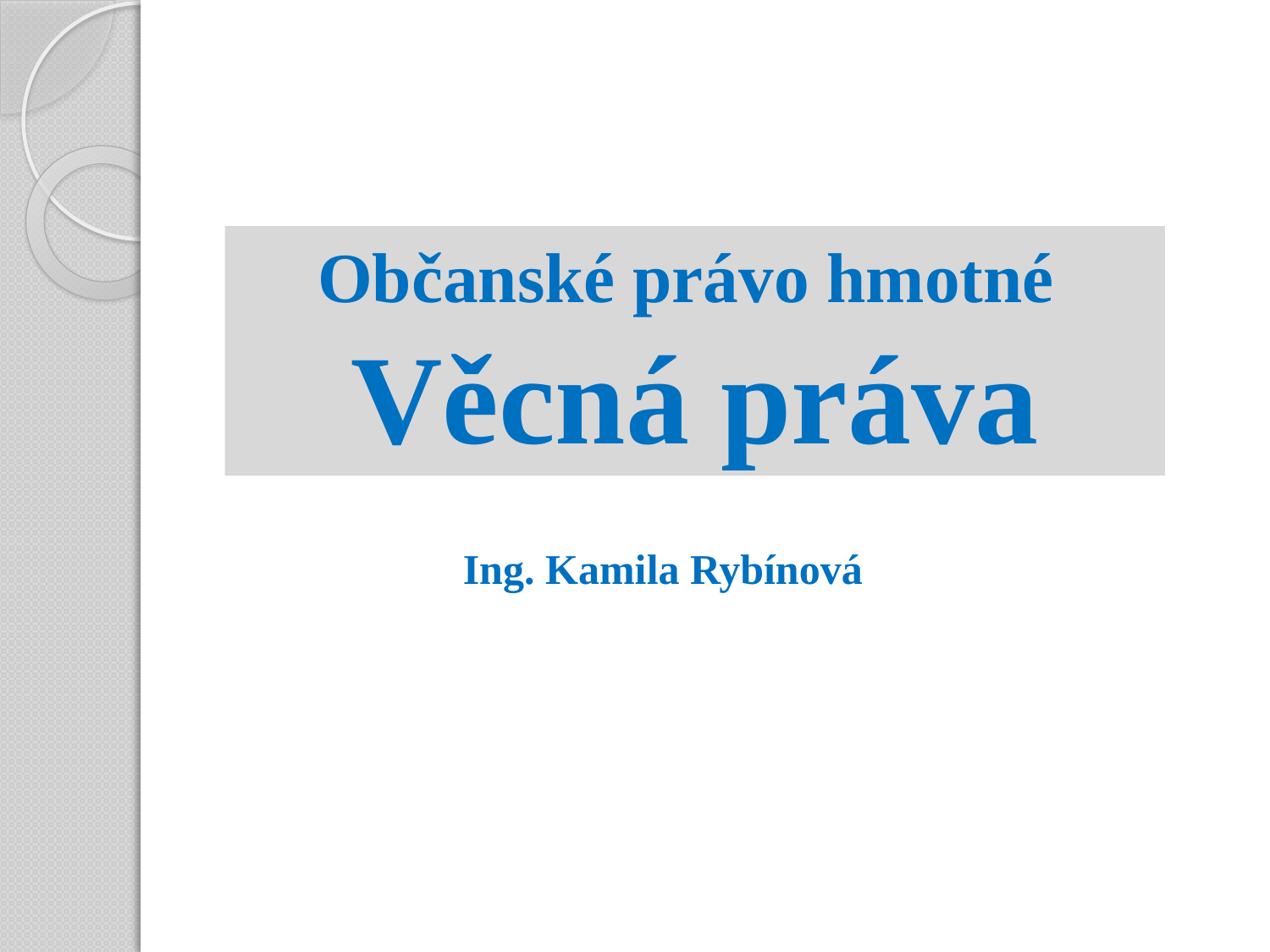

Občanské právo hmotné
Věcná práva

Ing. Kamila Rybínová